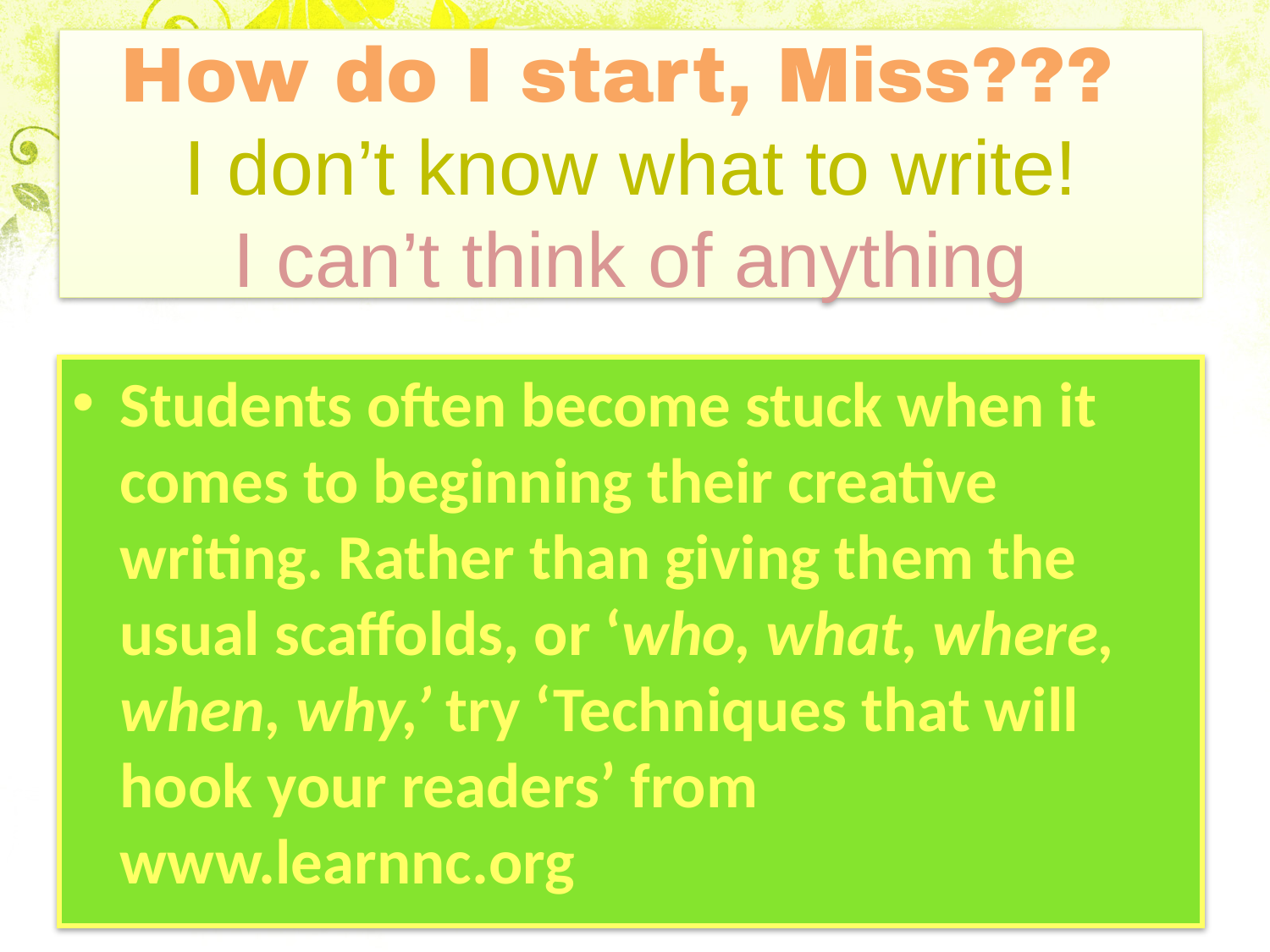

# How do I start, Miss??? I don’t know what to write! I can’t think of anything
Students often become stuck when it comes to beginning their creative writing. Rather than giving them the usual scaffolds, or ‘who, what, where, when, why,’ try ‘Techniques that will hook your readers’ from www.learnnc.org